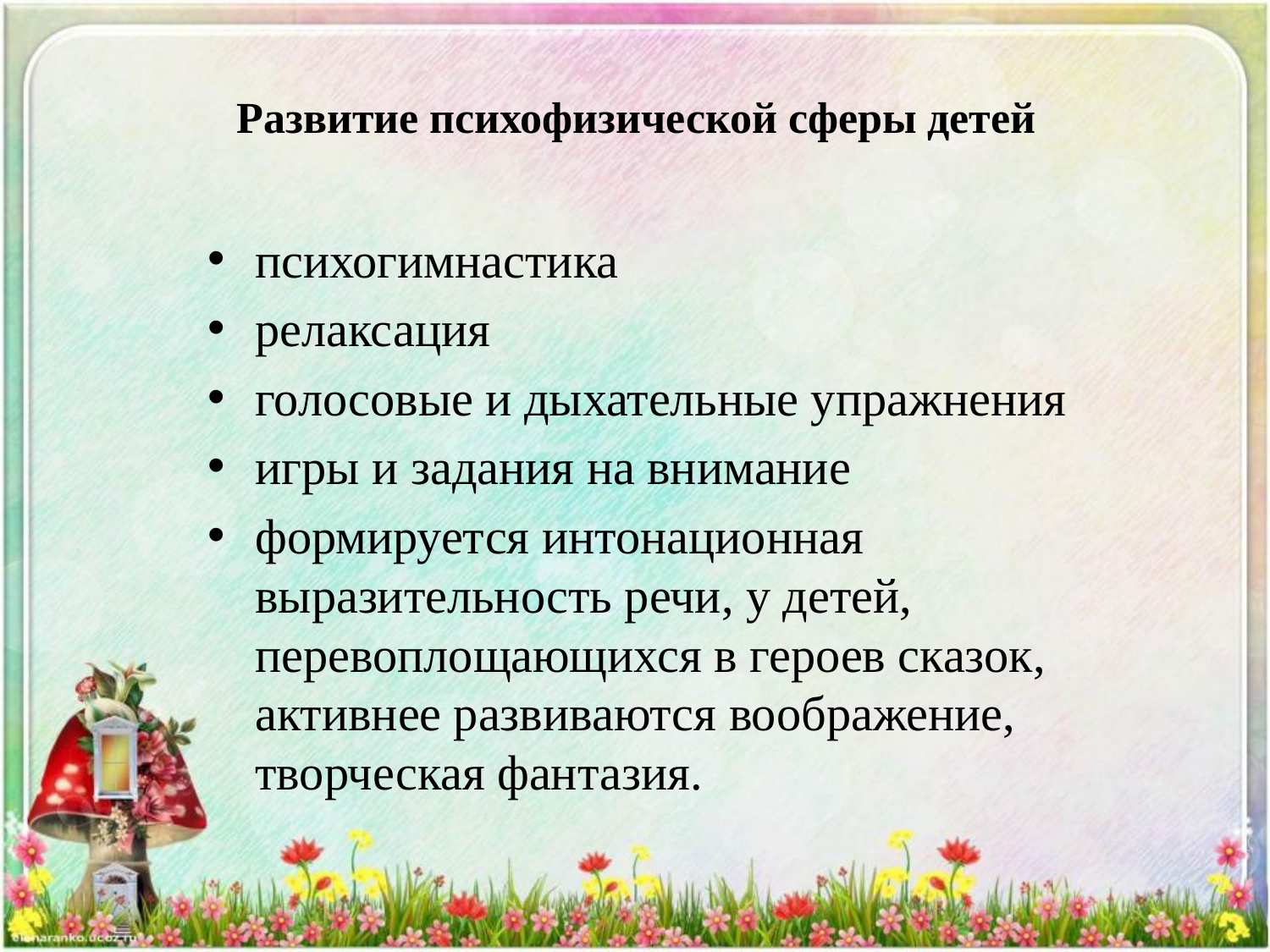

# Развитие психофизической сферы детей
психогимнастика
релаксация
голосовые и дыхательные упражнения
игры и задания на внимание
формируется интонационная выразительность речи, у детей, перевоплощающихся в героев сказок, активнее развиваются воображение, творческая фантазия.